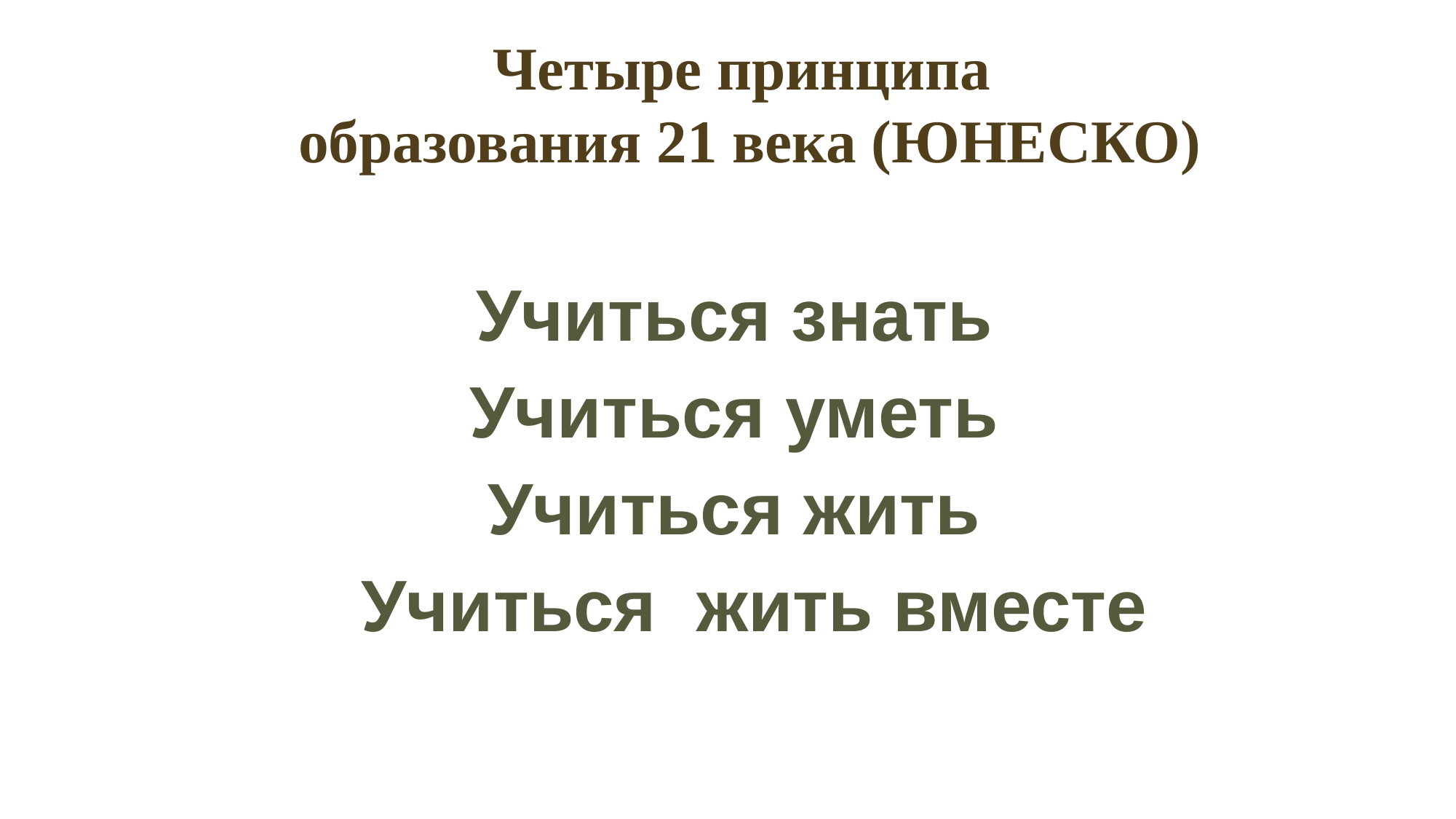

Четыре принципа
образования 21 века (ЮНЕСКО)

 Учиться знать
 Учиться уметь
 Учиться жить
   Учиться  жить вместе